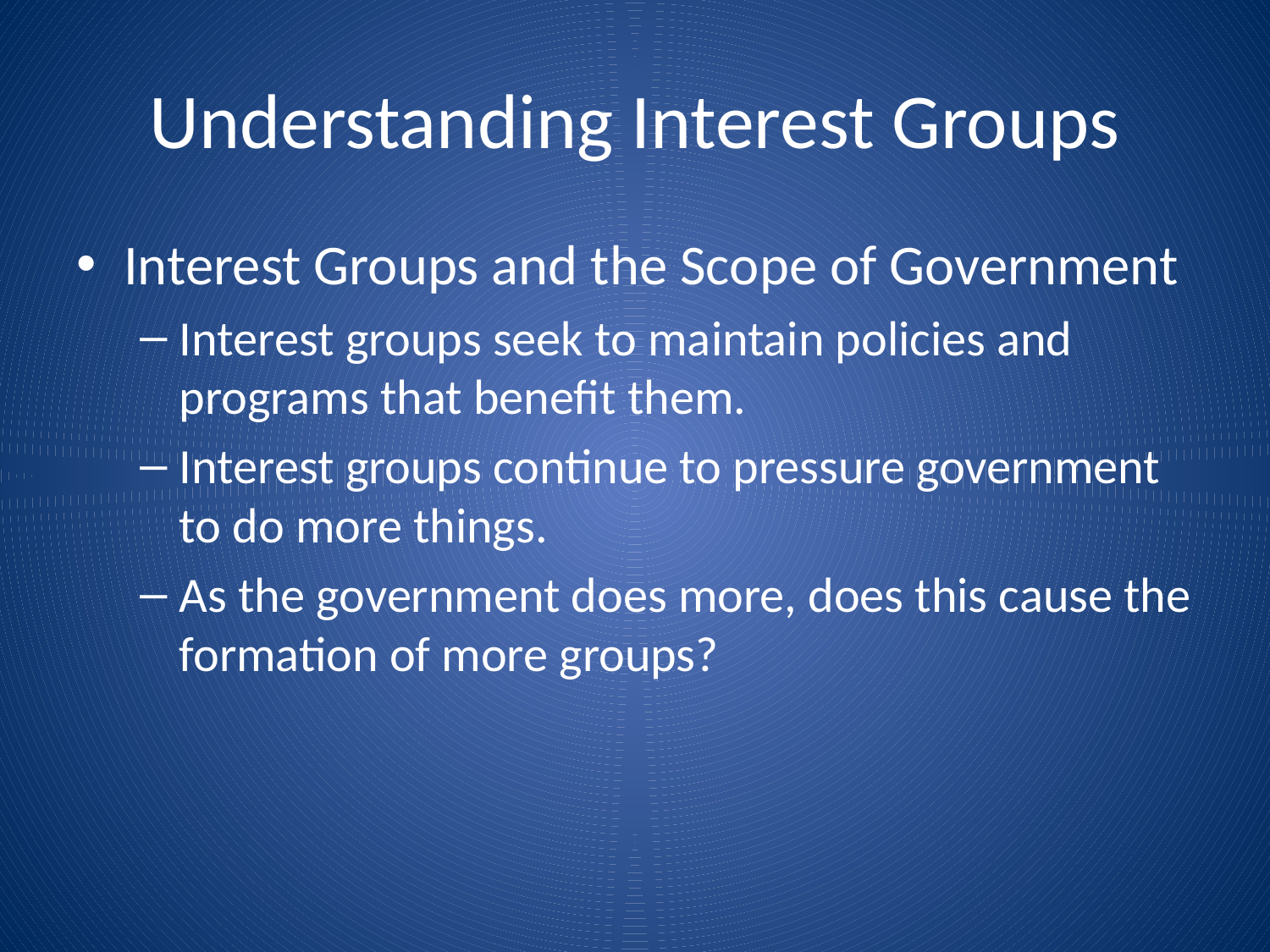

# Understanding Interest Groups
Interest Groups and the Scope of Government
Interest groups seek to maintain policies and programs that benefit them.
Interest groups continue to pressure government to do more things.
As the government does more, does this cause the formation of more groups?